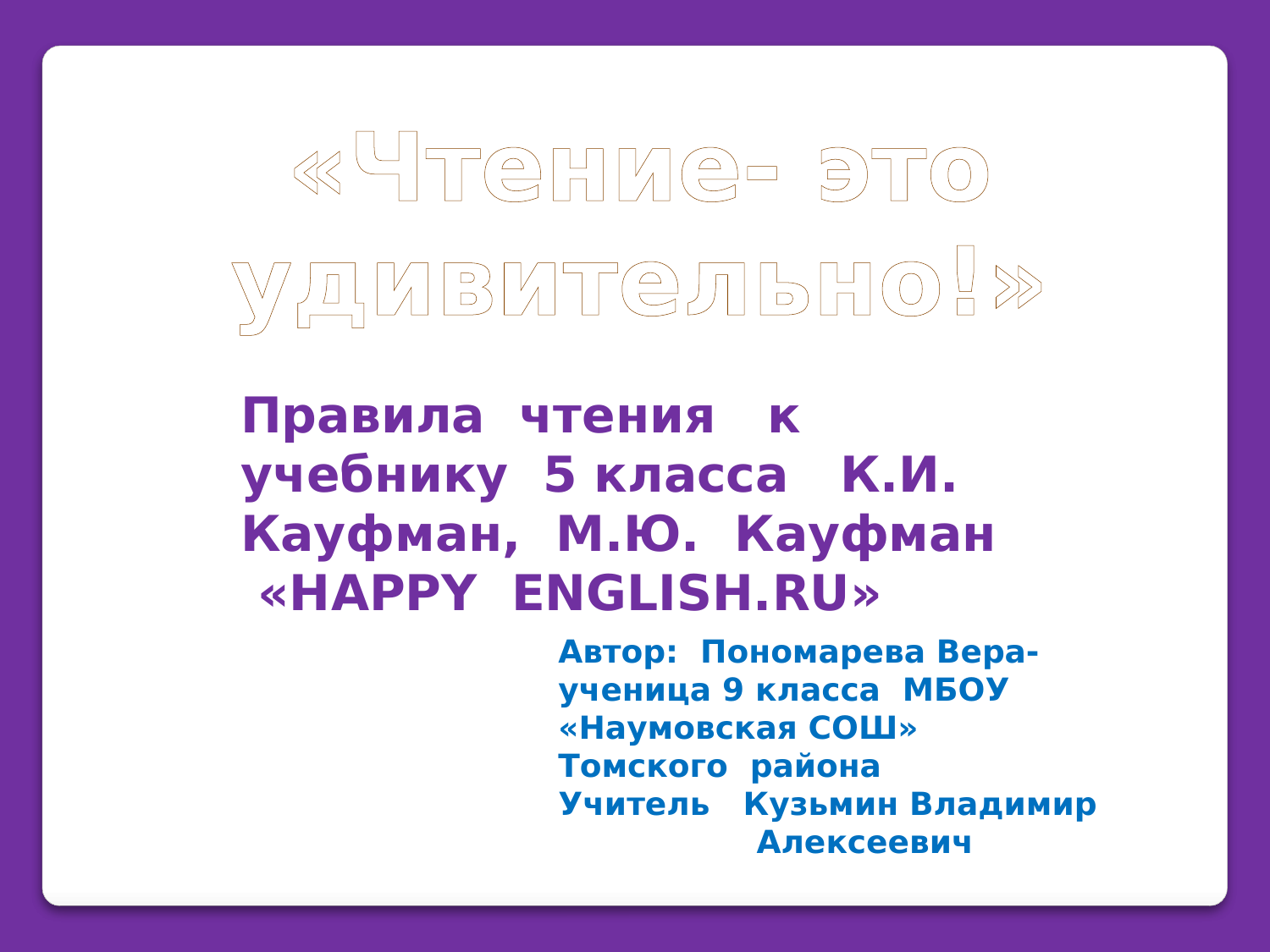

«Чтение- это удивительно!»
Правила  чтения   к  учебнику  5 класса   К.И.  Кауфман,  М.Ю.  Кауфман   «НAPPY  ENGLISH.RU»
Автор:  Пономарева Вера- ученица 9 класса  МБОУ  «Наумовская СОШ»
Томского  района
Учитель   Кузьмин Владимир
                  Алексеевич